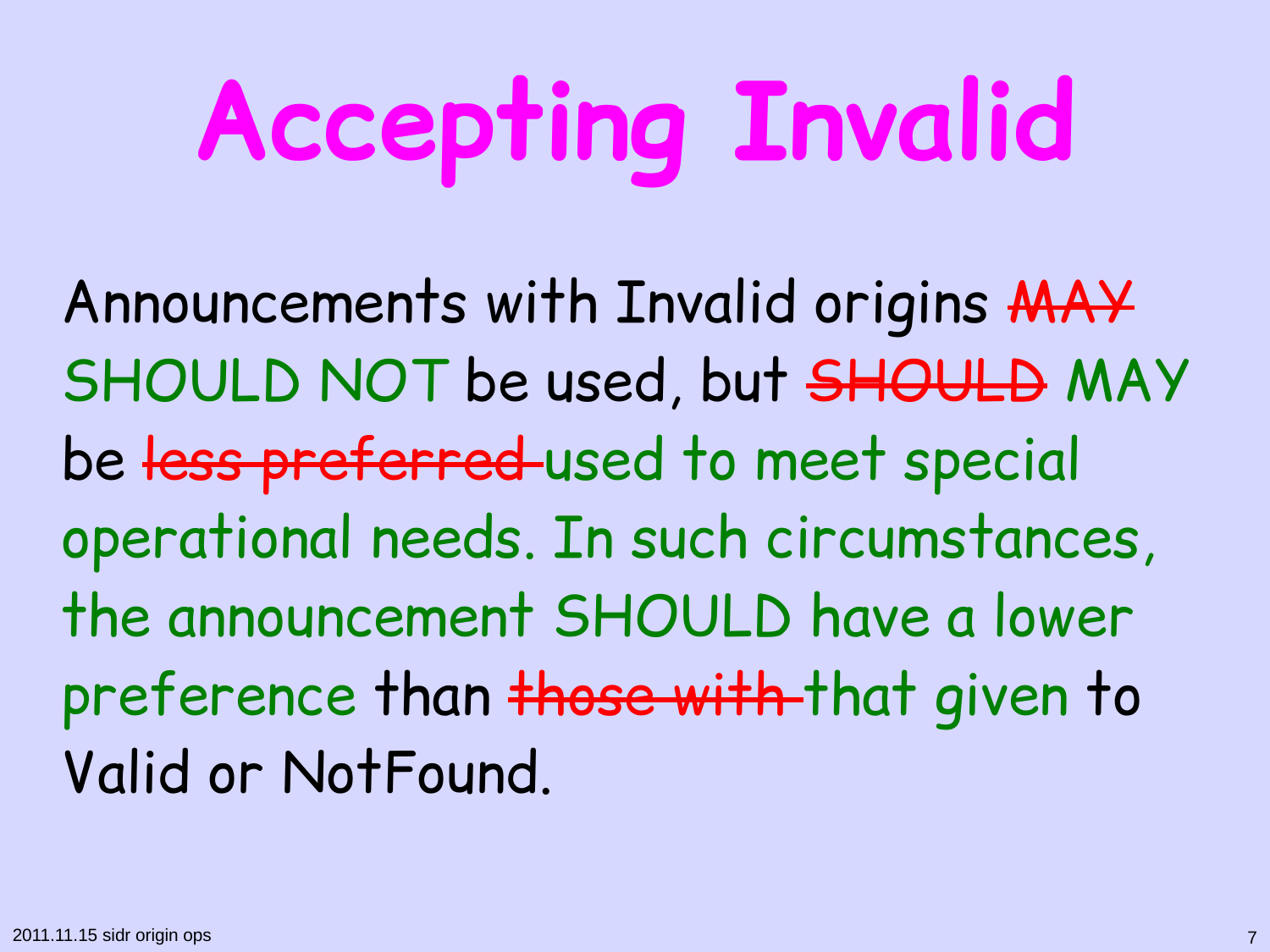

# Accepting Invalid
Announcements with Invalid origins MAY SHOULD NOT be used, but SHOULD MAY be less preferred used to meet special operational needs. In such circumstances, the announcement SHOULD have a lower preference than those with that given to Valid or NotFound.
7
2011.11.15 sidr origin ops